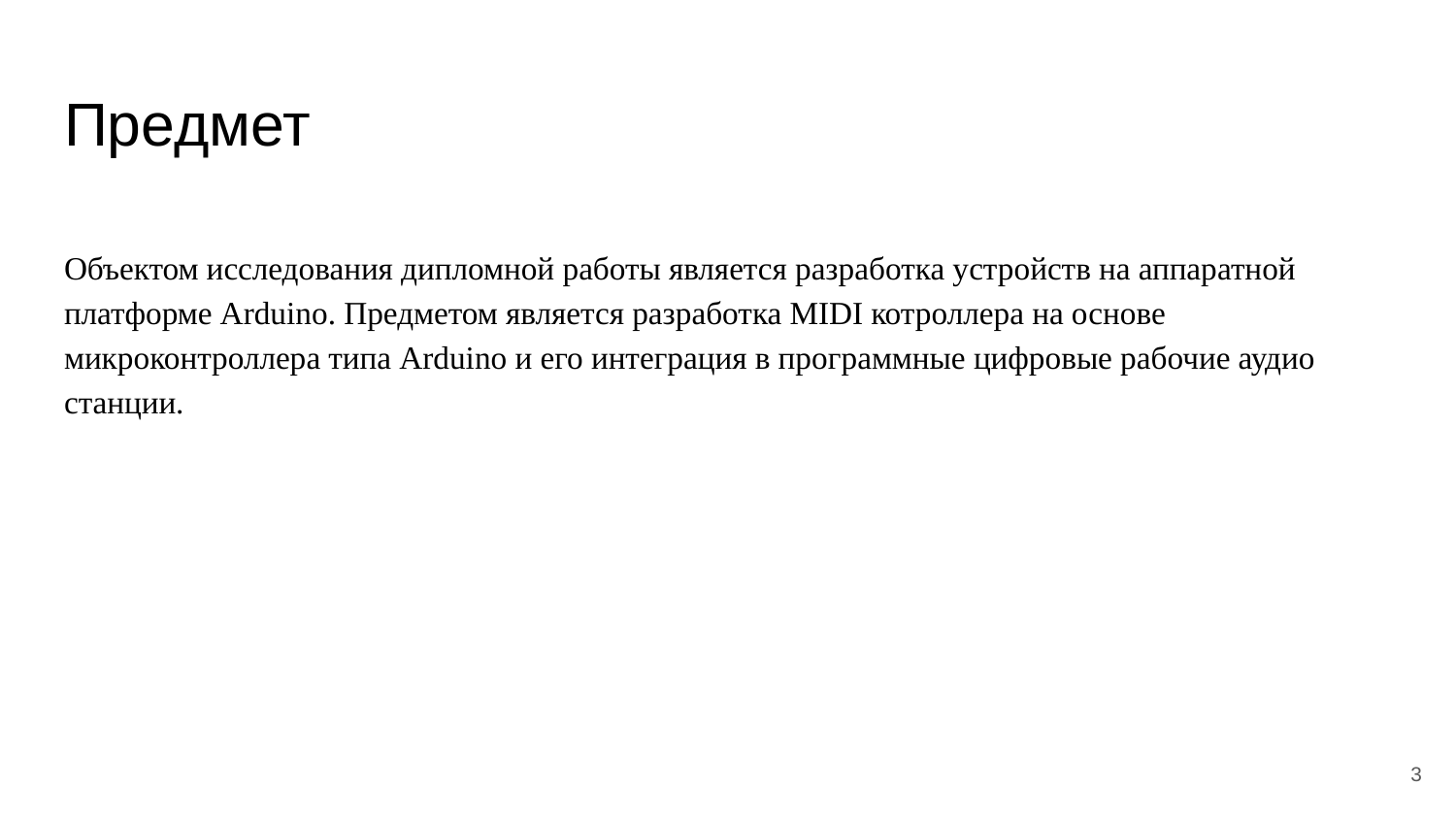

# Предмет
Объектом исследования дипломной работы является разработка устройств на аппаратной платформе Arduino. Предметом является разработка MIDI котроллера на основе микроконтроллера типа Arduino и его интеграция в программные цифровые рабочие аудио станции.
3